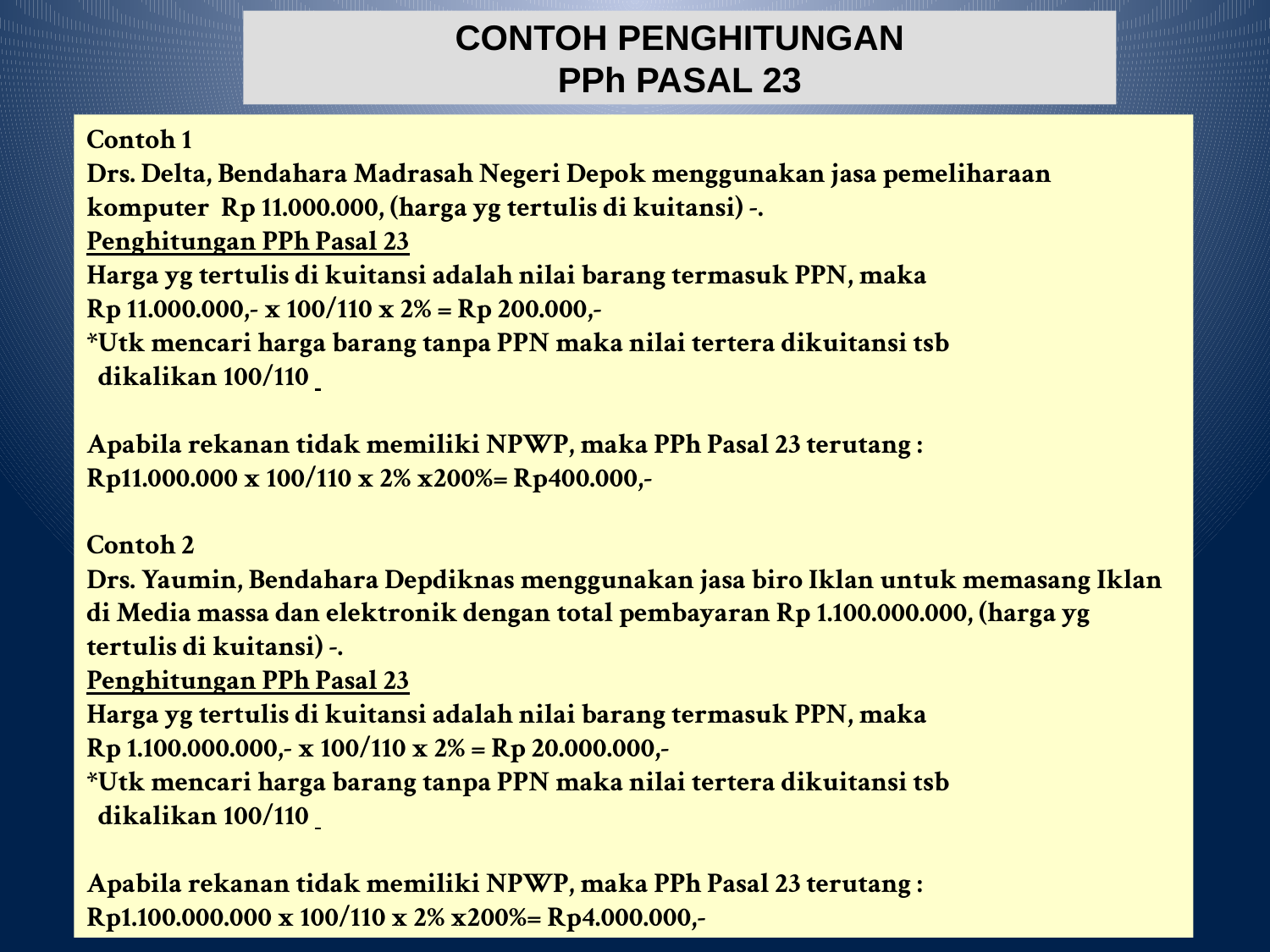

CONTOH PENGHITUNGAN
PPh PASAL 23
Contoh 1
Drs. Delta, Bendahara Madrasah Negeri Depok menggunakan jasa pemeliharaan komputer  Rp 11.000.000, (harga yg tertulis di kuitansi) -.
Penghitungan PPh Pasal 23
Harga yg tertulis di kuitansi adalah nilai barang termasuk PPN, maka
Rp 11.000.000,- x 100/110 x 2% = Rp 200.000,-
*Utk mencari harga barang tanpa PPN maka nilai tertera dikuitansi tsb
  dikalikan 100/110

Apabila rekanan tidak memiliki NPWP, maka PPh Pasal 23 terutang :
Rp11.000.000 x 100/110 x 2% x200%= Rp400.000,-

Contoh 2
Drs. Yaumin, Bendahara Depdiknas menggunakan jasa biro Iklan untuk memasang Iklan di Media massa dan elektronik dengan total pembayaran Rp 1.100.000.000, (harga yg tertulis di kuitansi) -.
Penghitungan PPh Pasal 23
Harga yg tertulis di kuitansi adalah nilai barang termasuk PPN, maka
Rp 1.100.000.000,- x 100/110 x 2% = Rp 20.000.000,-
*Utk mencari harga barang tanpa PPN maka nilai tertera dikuitansi tsb
  dikalikan 100/110

Apabila rekanan tidak memiliki NPWP, maka PPh Pasal 23 terutang :
Rp1.100.000.000 x 100/110 x 2% x200%= Rp4.000.000,-

118